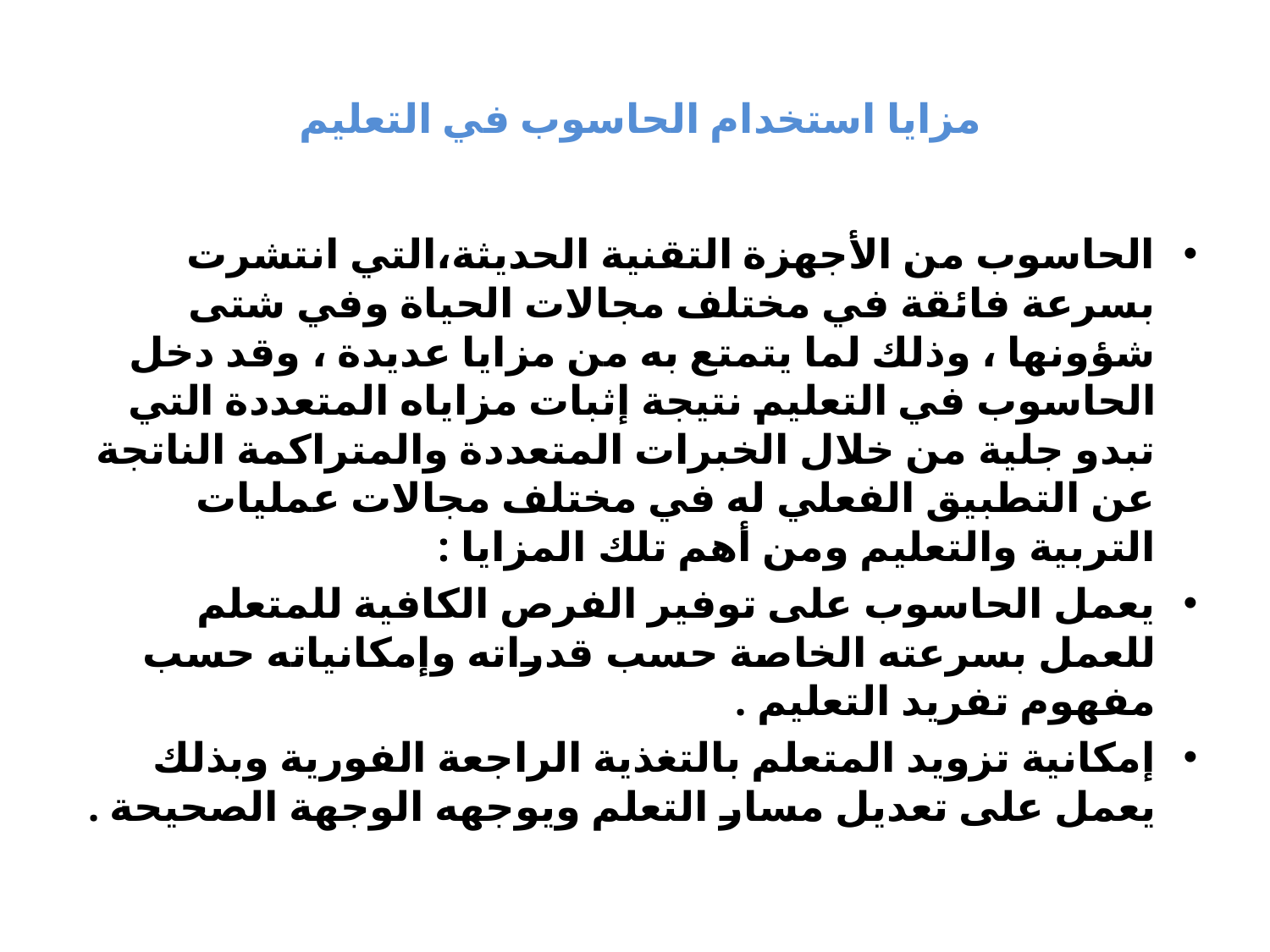

# مزايا استخدام الحاسوب في التعليم
الحاسوب من الأجهزة التقنية الحديثة،التي انتشرت بسرعة فائقة في مختلف مجالات الحياة وفي شتى شؤونها ، وذلك لما يتمتع به من مزايا عديدة ، وقد دخل الحاسوب في التعليم نتيجة إثبات مزاياه المتعددة التي تبدو جلية من خلال الخبرات المتعددة والمتراكمة الناتجة عن التطبيق الفعلي له في مختلف مجالات عمليات التربية والتعليم ومن أهم تلك المزايا :
يعمل الحاسوب على توفير الفرص الكافية للمتعلم للعمل بسرعته الخاصة حسب قدراته وإمكانياته حسب مفهوم تفريد التعليم .
إمكانية تزويد المتعلم بالتغذية الراجعة الفورية وبذلك يعمل على تعديل مسار التعلم ويوجهه الوجهة الصحيحة .